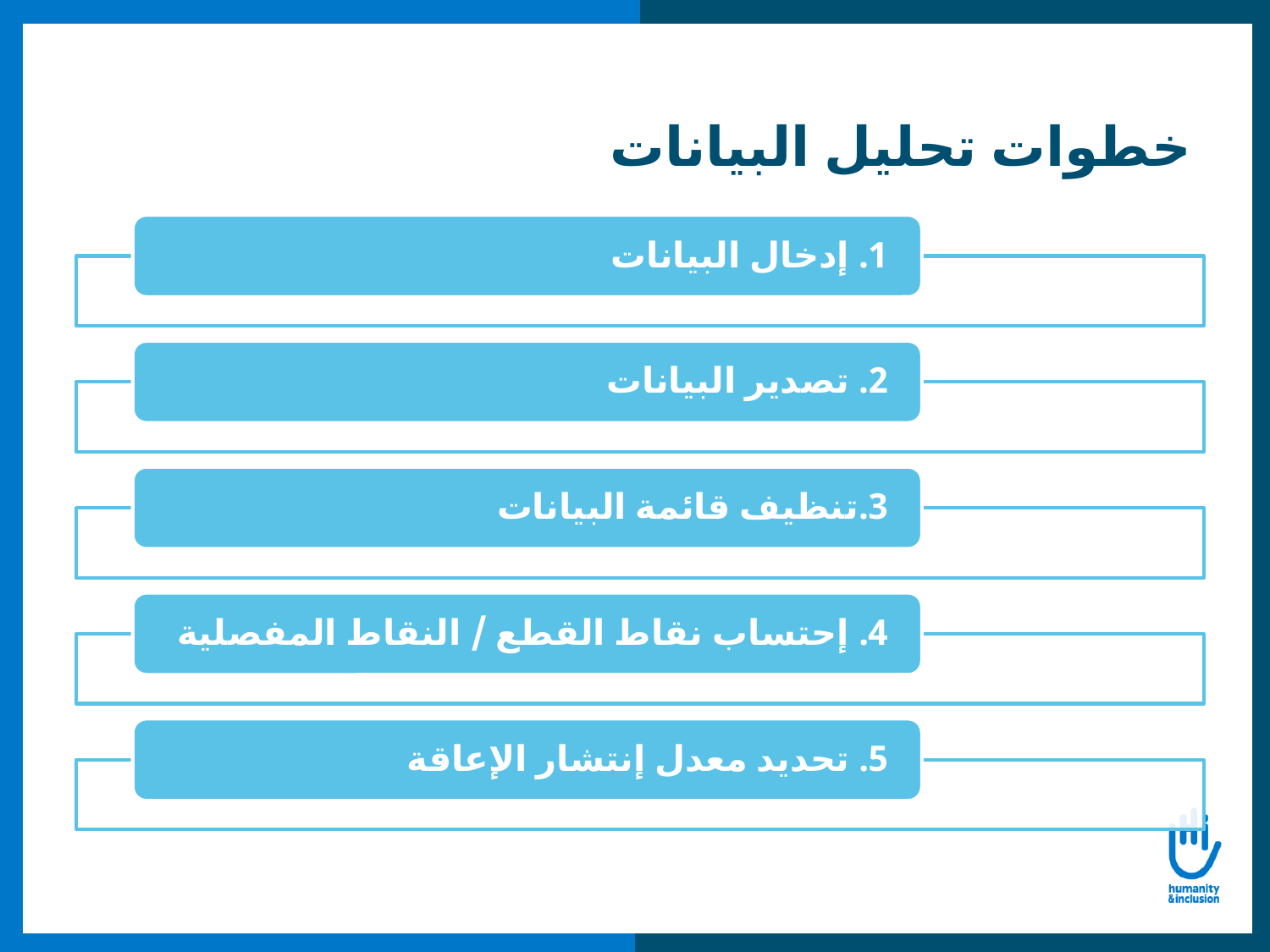

# خطوات تحليل البيانات
1. إدخال البيانات
2. تصدير البيانات
3.تنظيف قائمة البيانات
4. إحتساب نقاط القطع / النقاط المفصلية
5. تحديد معدل إنتشار الإعاقة